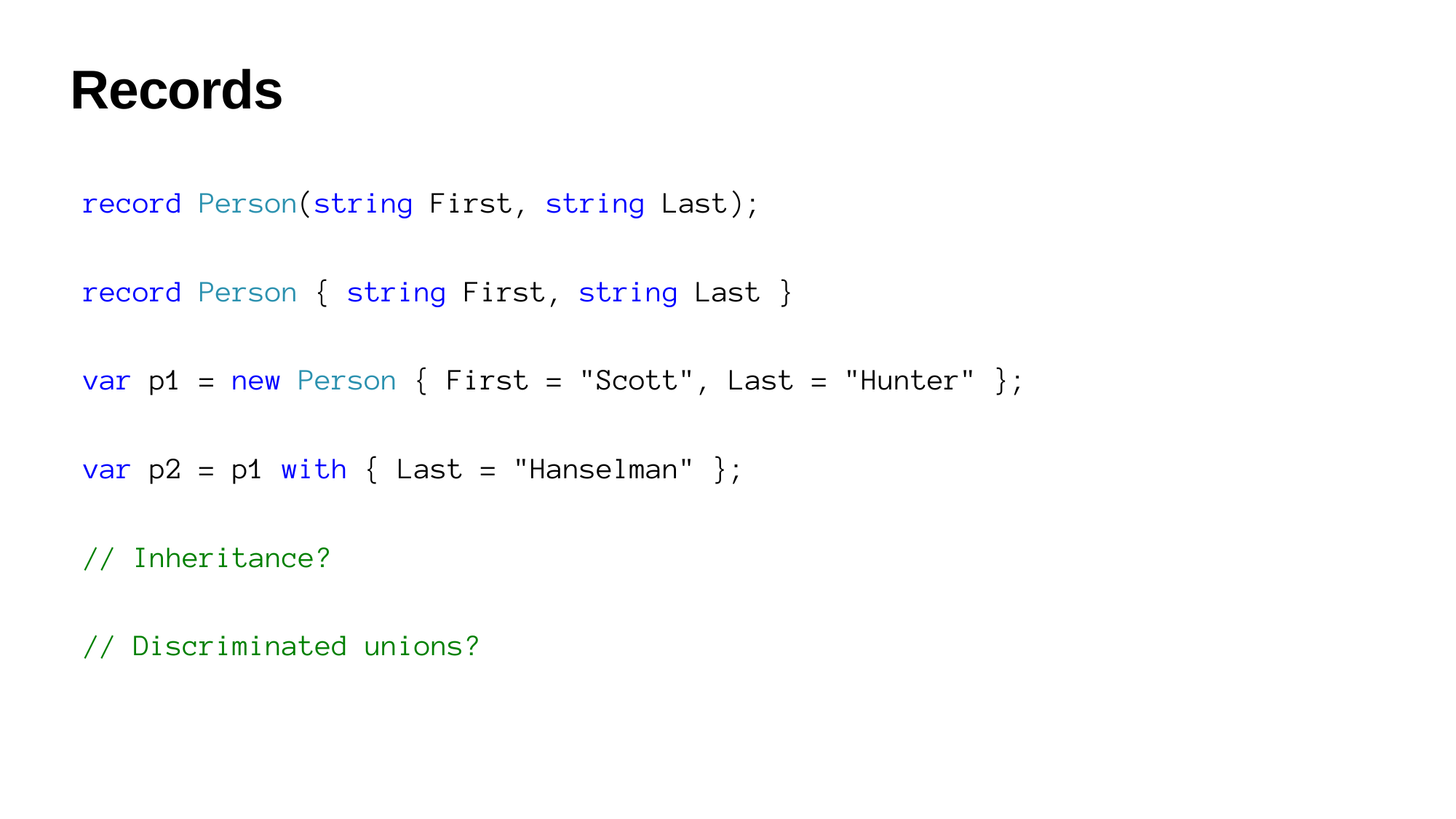

# Records
record Person(string First, string Last);

record Person { string First, string Last }

var p1 = new Person { First = "Scott", Last = "Hunter" };

var p2 = p1 with { Last = "Hanselman" };

// Inheritance?

// Discriminated unions?